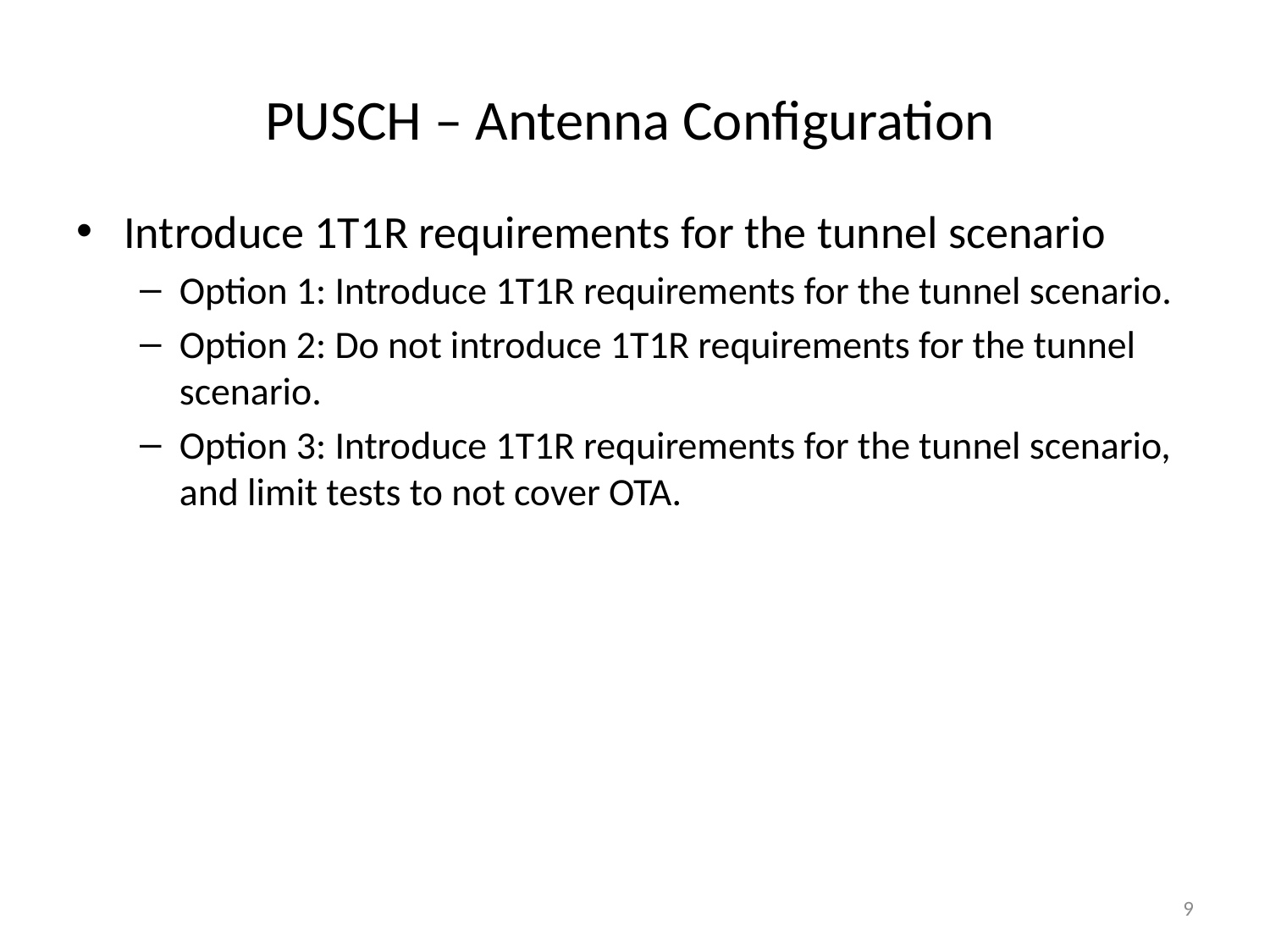

# PUSCH – Antenna Configuration
Introduce 1T1R requirements for the tunnel scenario
Option 1: Introduce 1T1R requirements for the tunnel scenario.
Option 2: Do not introduce 1T1R requirements for the tunnel scenario.
Option 3: Introduce 1T1R requirements for the tunnel scenario, and limit tests to not cover OTA.

9